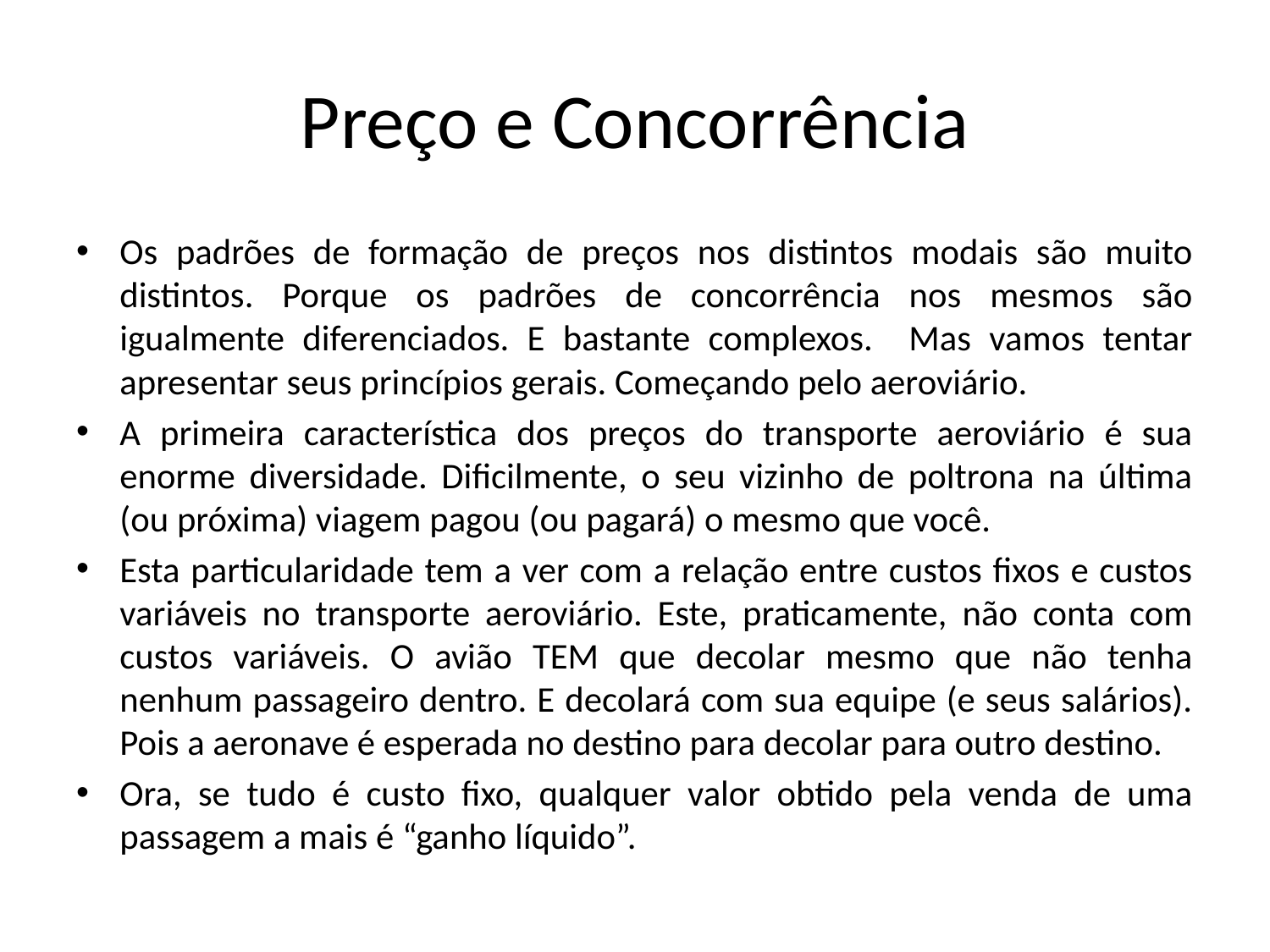

# Preço e Concorrência
Os padrões de formação de preços nos distintos modais são muito distintos. Porque os padrões de concorrência nos mesmos são igualmente diferenciados. E bastante complexos.  Mas vamos tentar apresentar seus princípios gerais. Começando pelo aeroviário.
A primeira característica dos preços do transporte aeroviário é sua enorme diversidade. Dificilmente, o seu vizinho de poltrona na última (ou próxima) viagem pagou (ou pagará) o mesmo que você.
Esta particularidade tem a ver com a relação entre custos fixos e custos variáveis no transporte aeroviário. Este, praticamente, não conta com custos variáveis. O avião TEM que decolar mesmo que não tenha nenhum passageiro dentro. E decolará com sua equipe (e seus salários). Pois a aeronave é esperada no destino para decolar para outro destino.
Ora, se tudo é custo fixo, qualquer valor obtido pela venda de uma passagem a mais é “ganho líquido”.